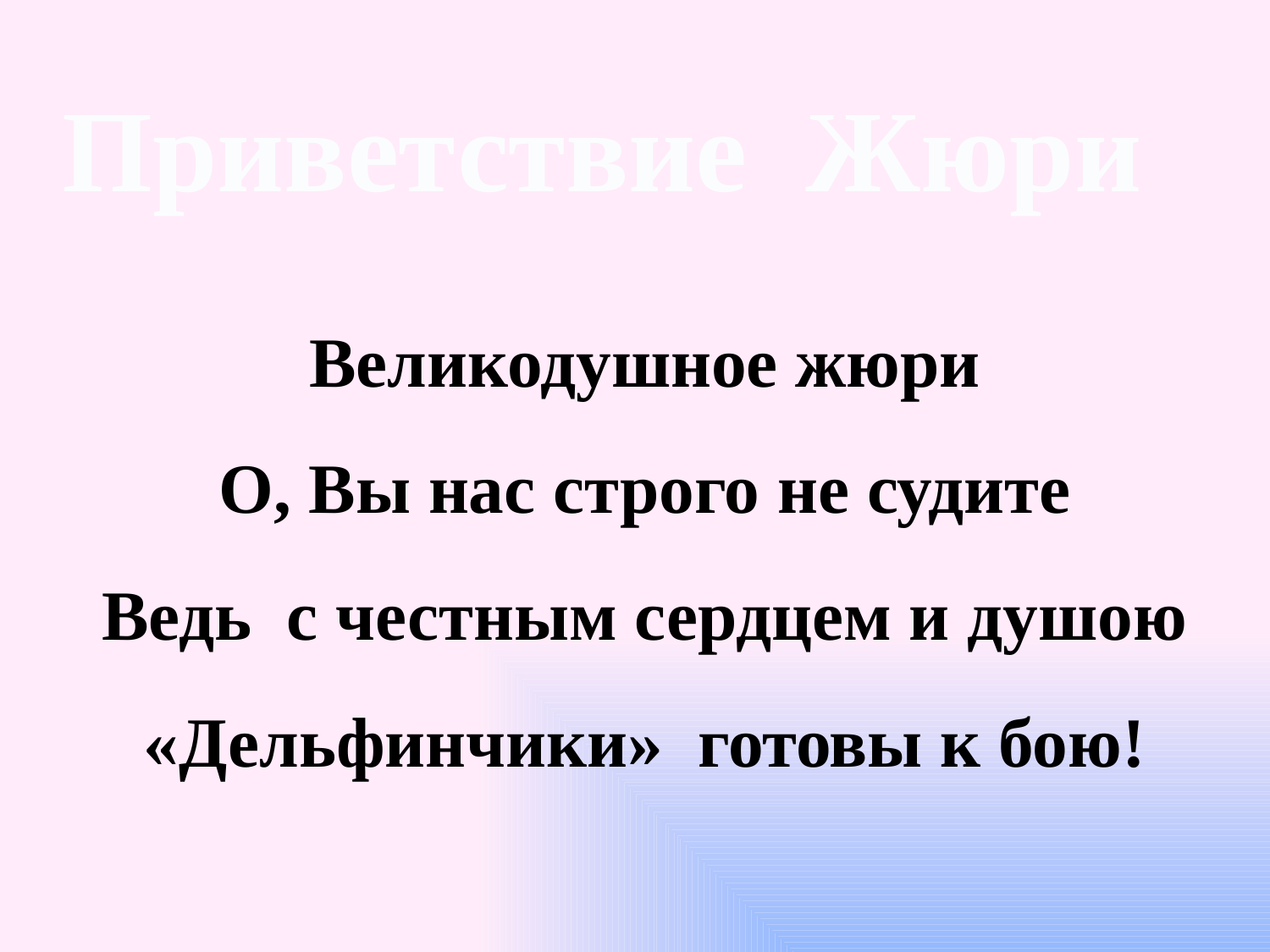

Приветствие  Жюри
Великодушное жюри
О, Вы нас строго не судите
Ведь  с честным сердцем и душою
«Дельфинчики»  готовы к бою!